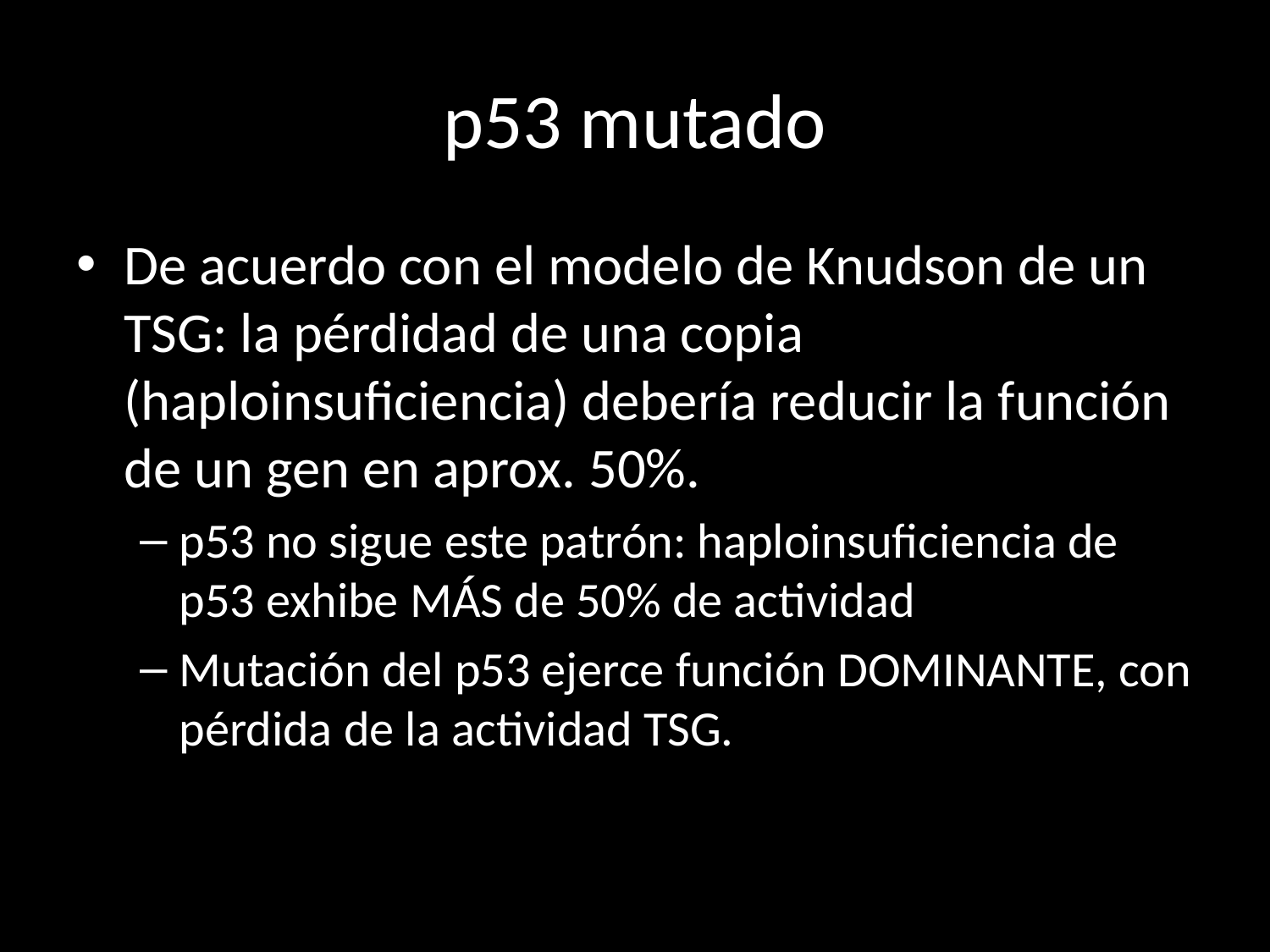

# p53 mutado
De acuerdo con el modelo de Knudson de un TSG: la pérdidad de una copia (haploinsuficiencia) debería reducir la función de un gen en aprox. 50%.
p53 no sigue este patrón: haploinsuficiencia de p53 exhibe MÁS de 50% de actividad
Mutación del p53 ejerce función DOMINANTE, con pérdida de la actividad TSG.